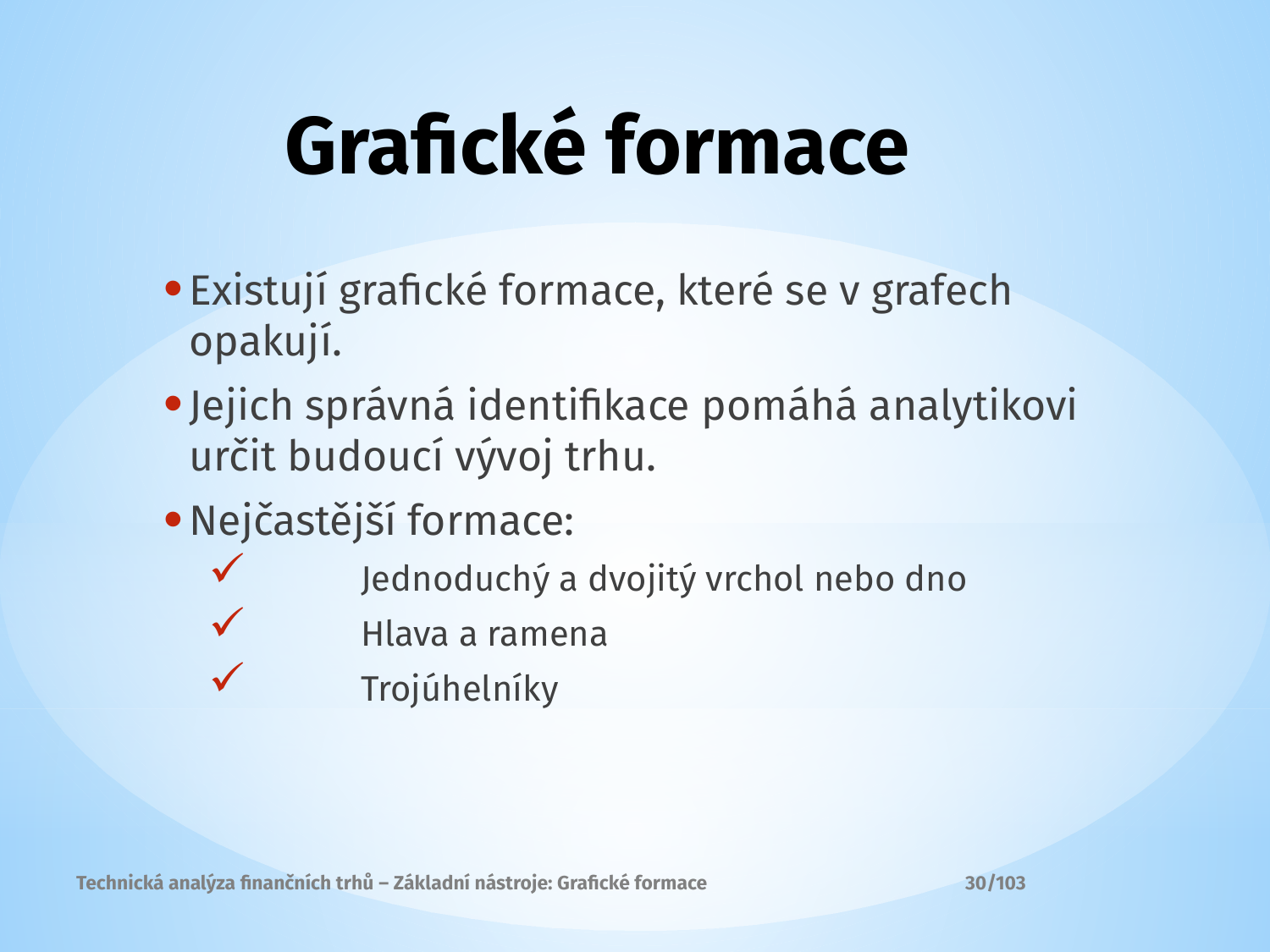

# Grafické formace
Existují grafické formace, které se v grafech opakují.
Jejich správná identifikace pomáhá analytikovi určit budoucí vývoj trhu.
Nejčastější formace:
	Jednoduchý a dvojitý vrchol nebo dno
	Hlava a ramena
	Trojúhelníky
Technická analýza finančních trhů – Základní nástroje: Grafické formace			30/103